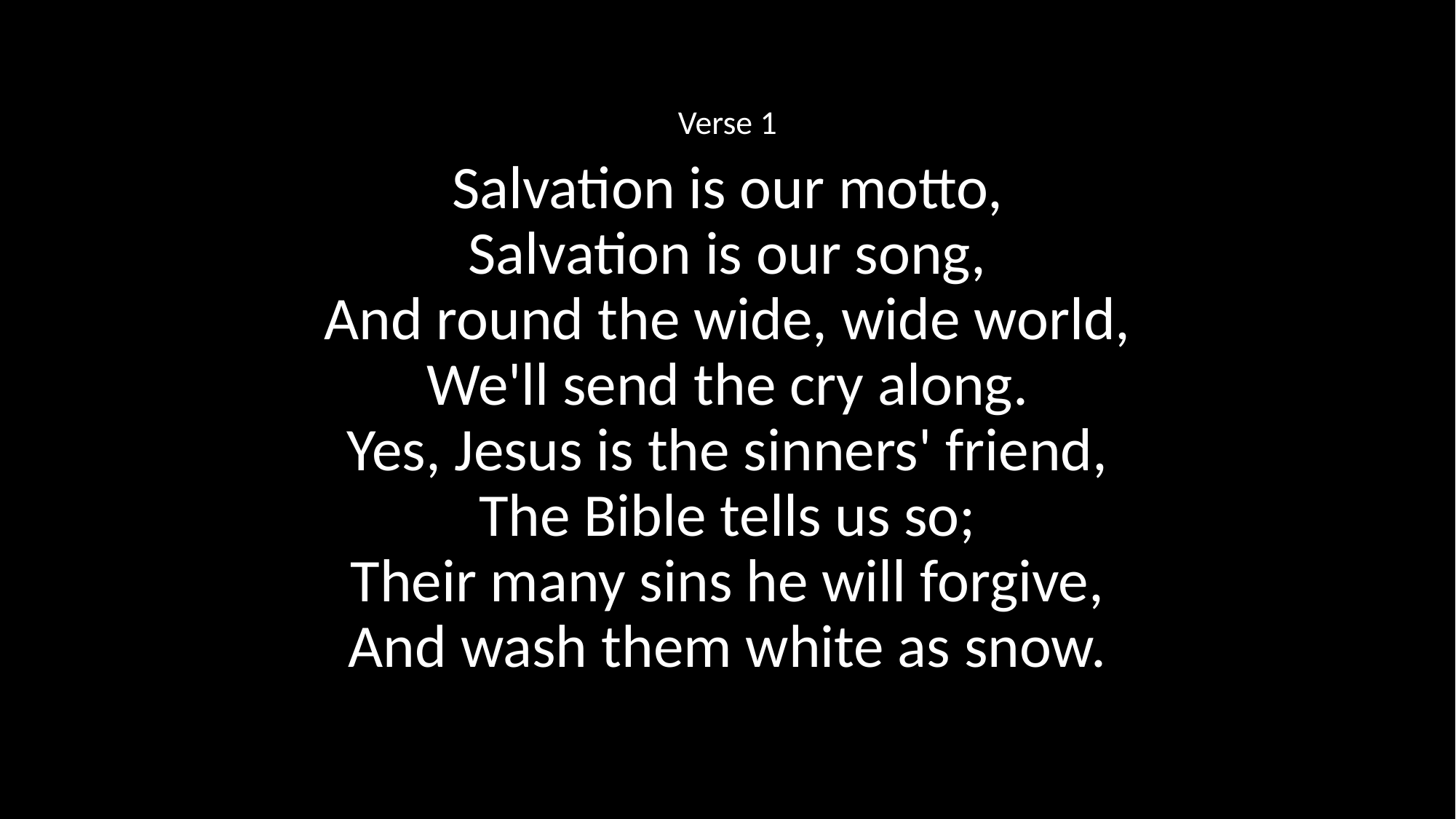

Verse 1
Salvation is our motto,
Salvation is our song,
And round the wide, wide world,
We'll send the cry along.
Yes, Jesus is the sinners' friend,
The Bible tells us so;
Their many sins he will forgive,
And wash them white as snow.